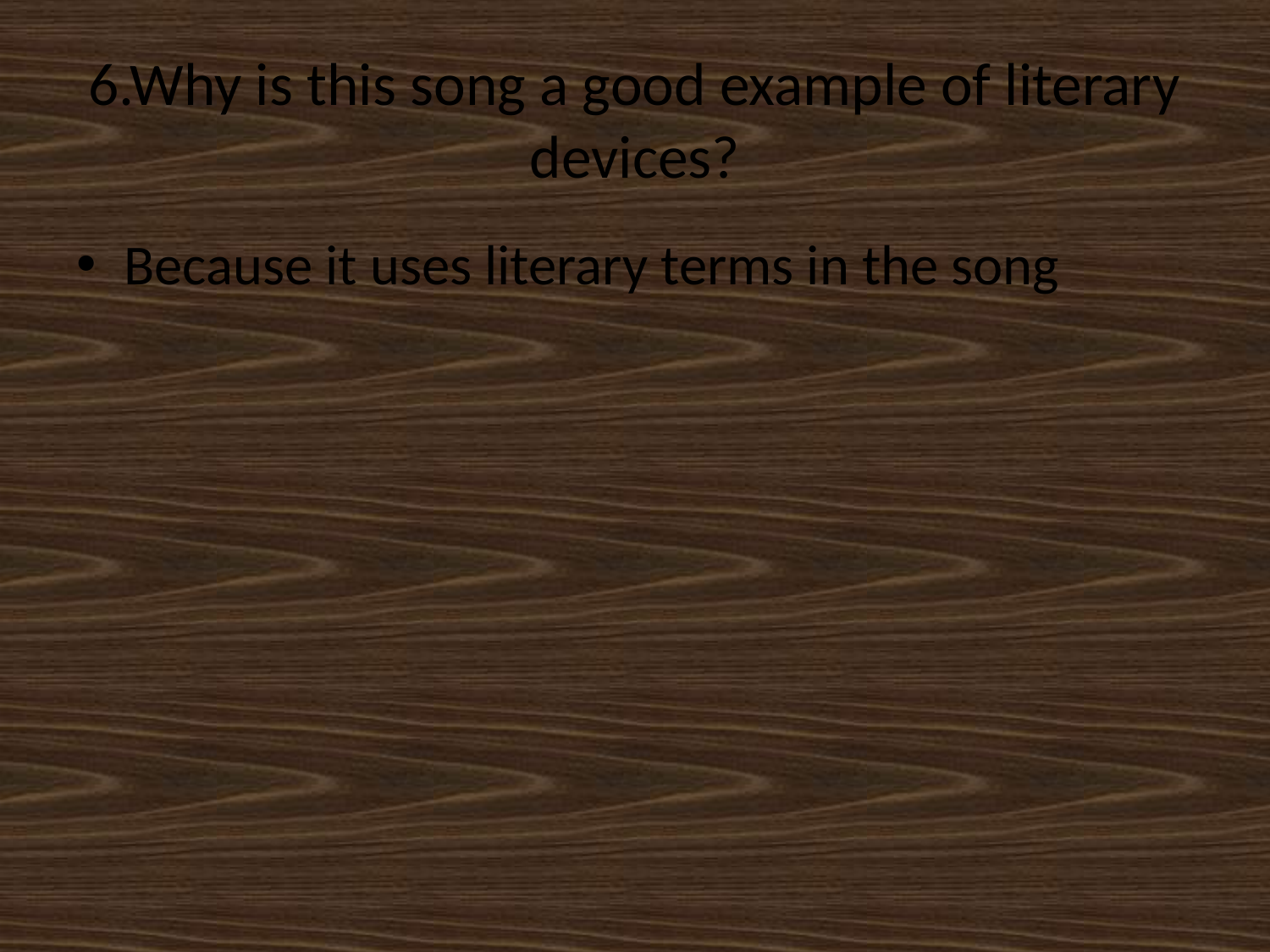

# 6.Why is this song a good example of literary devices?
Because it uses literary terms in the song